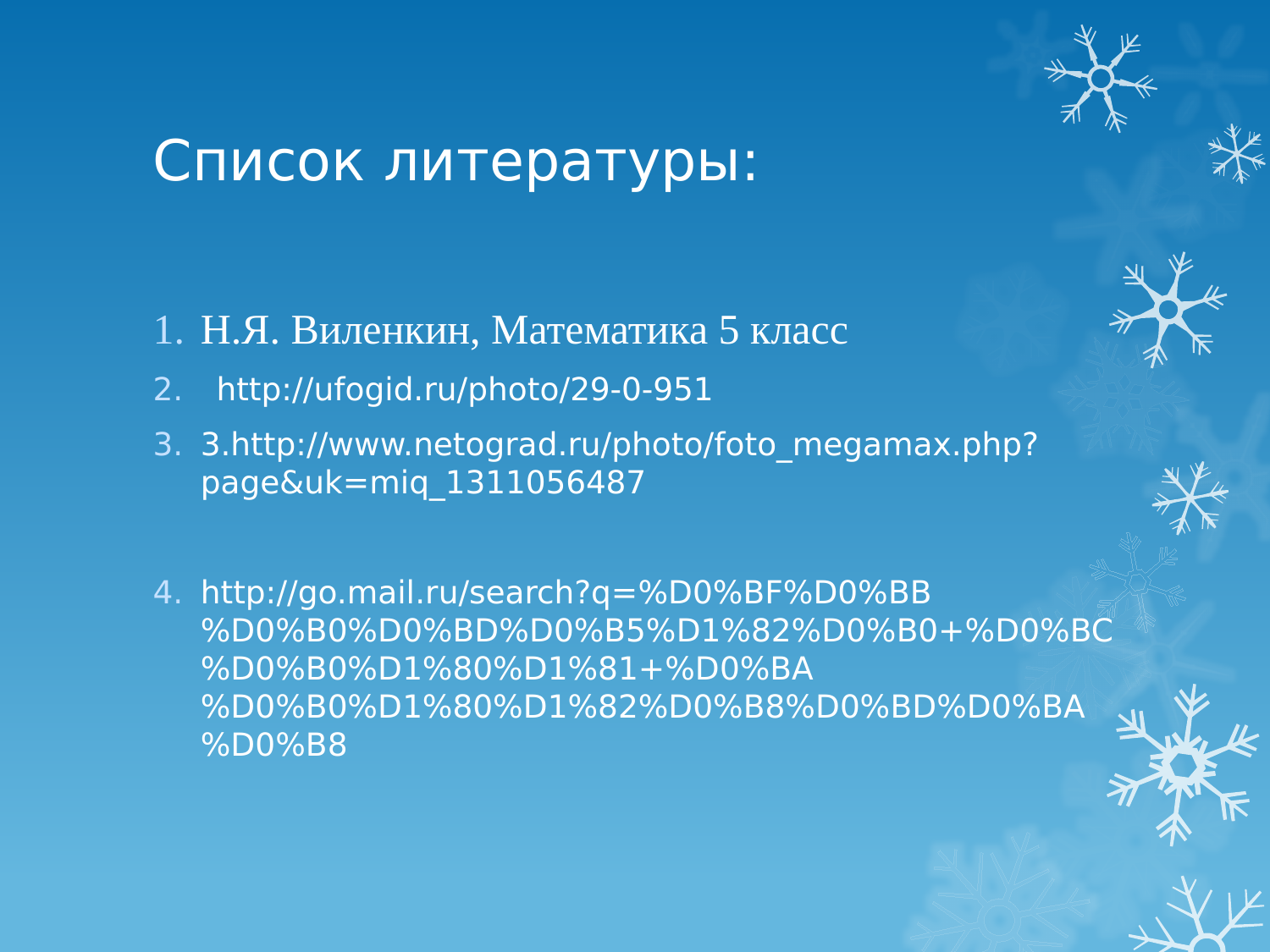

# Список литературы:
Н.Я. Виленкин, Математика 5 класс
http://ufogid.ru/photo/29-0-951
3.http://www.netograd.ru/photo/foto_megamax.php?page&uk=miq_1311056487

http://go.mail.ru/search?q=%D0%BF%D0%BB%D0%B0%D0%BD%D0%B5%D1%82%D0%B0+%D0%BC%D0%B0%D1%80%D1%81+%D0%BA%D0%B0%D1%80%D1%82%D0%B8%D0%BD%D0%BA%D0%B8